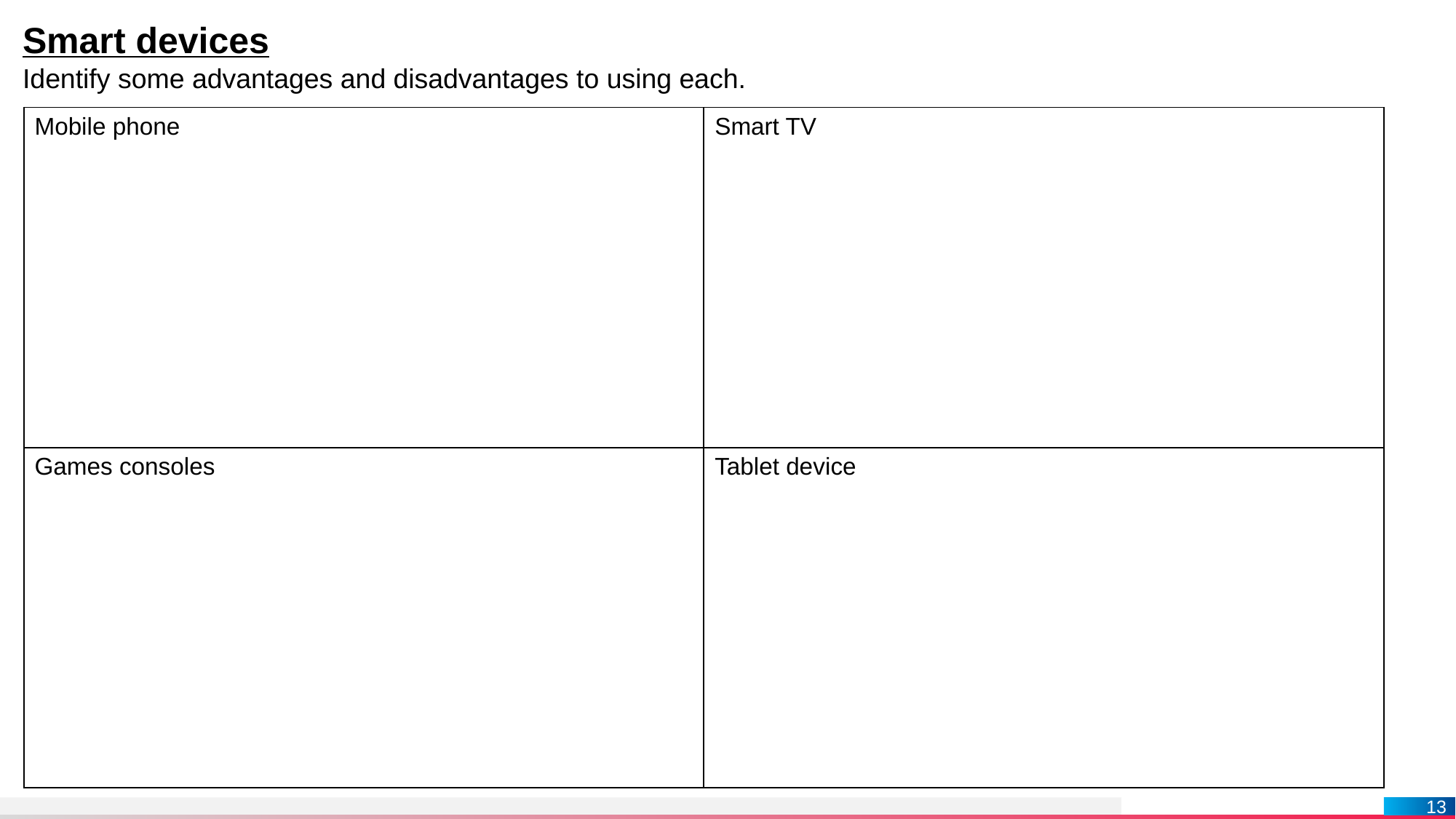

Smart devices
Identify some advantages and disadvantages to using each.
| Mobile phone | Smart TV |
| --- | --- |
| Games consoles | Tablet device |
13